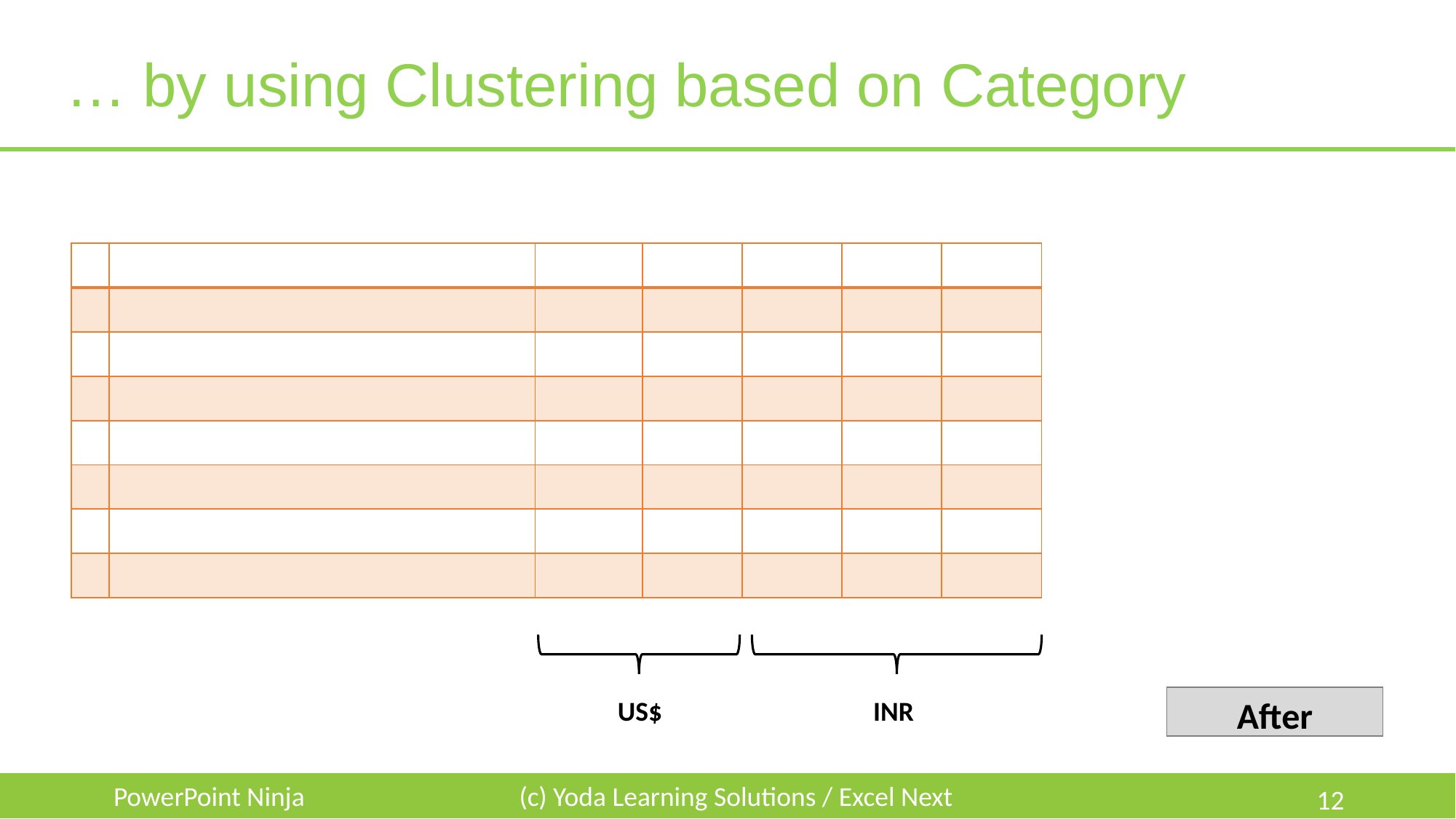

# … by using Clustering based on Category
|  |  |  |  |  |  |  |
| --- | --- | --- | --- | --- | --- | --- |
|  |  |  |  |  |  |  |
|  |  |  |  |  |  |  |
|  |  |  |  |  |  |  |
|  |  |  |  |  |  |  |
|  |  |  |  |  |  |  |
|  |  |  |  |  |  |  |
|  |  |  |  |  |  |  |

After
US$
INR
PowerPoint Ninja
(c) Yoda Learning Solutions / Excel Next
12